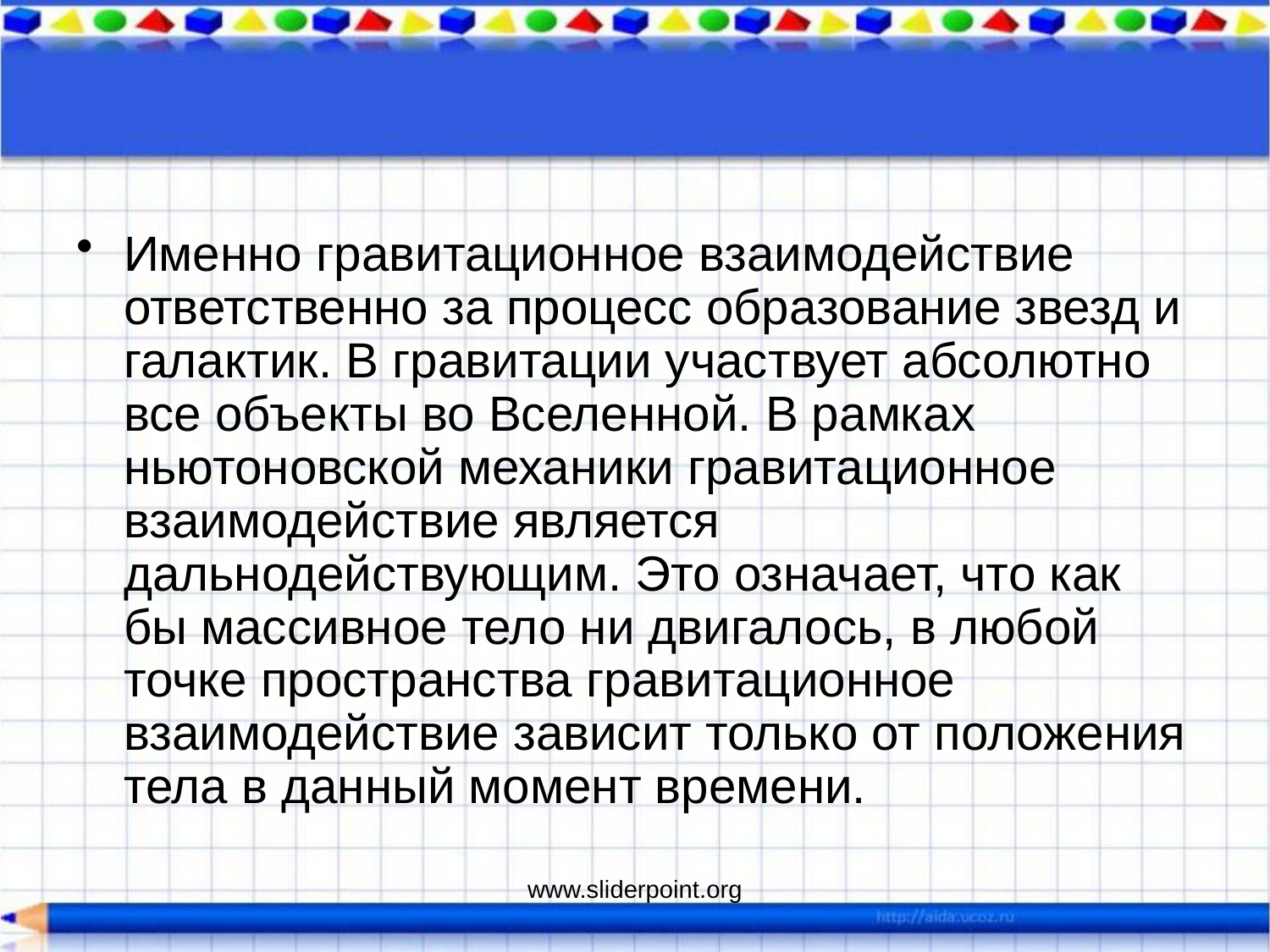

Именно гравитационное взаимодействие ответственно за процесс образование звезд и галактик. В гравитации участвует абсолютно все объекты во Вселенной. В рамках ньютоновской механики гравитационное взаимодействие является дальнодействующим. Это означает, что как бы массивное тело ни двигалось, в любой точке пространства гравитационное взаимодействие зависит только от положения тела в данный момент времени.
www.sliderpoint.org